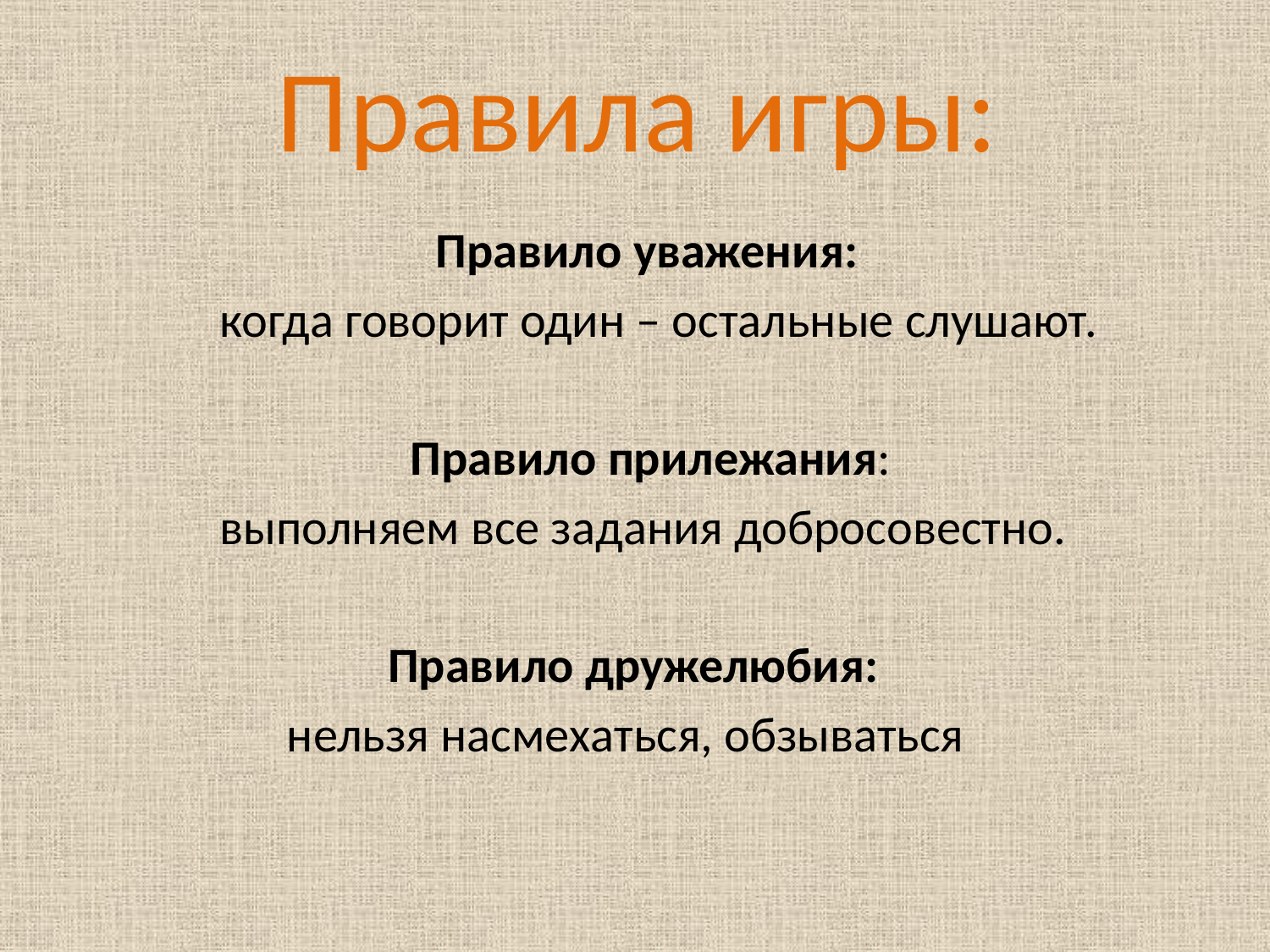

# Правила игры:
                                      Правило уважения:
             когда говорит один – остальные слушают.

                              Правило прилежания:
             выполняем все задания добросовестно.

                            Правило дружелюбия:
                   нельзя насмехаться, обзываться